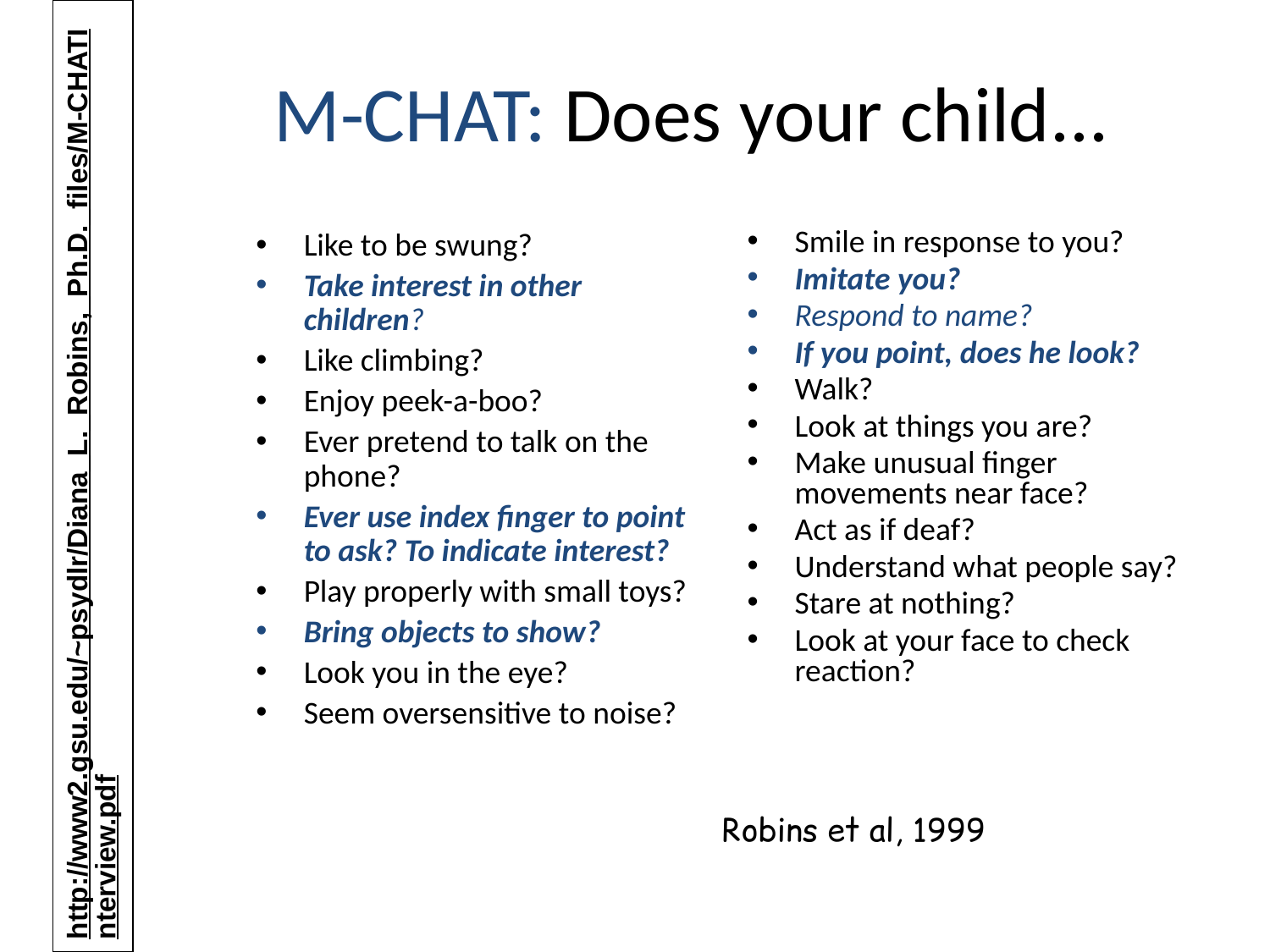

# M-CHAT: Does your child...
Like to be swung?
Take interest in other children?
Like climbing?
Enjoy peek-a-boo?
Ever pretend to talk on the phone?
Ever use index finger to point to ask? To indicate interest?
Play properly with small toys?
Bring objects to show?
Look you in the eye?
Seem oversensitive to noise?

Smile in response to you?
Imitate you?
Respond to name?
If you point, does he look?
Walk?
Look at things you are?
Make unusual finger movements near face?
Act as if deaf?
Understand what people say?
Stare at nothing?
Look at your face to check reaction?

http://www2.gsu.edu/~psydlr/Diana_L._Robins,_Ph.D._files/M-CHATInterview.pdf
Robins et al, 1999